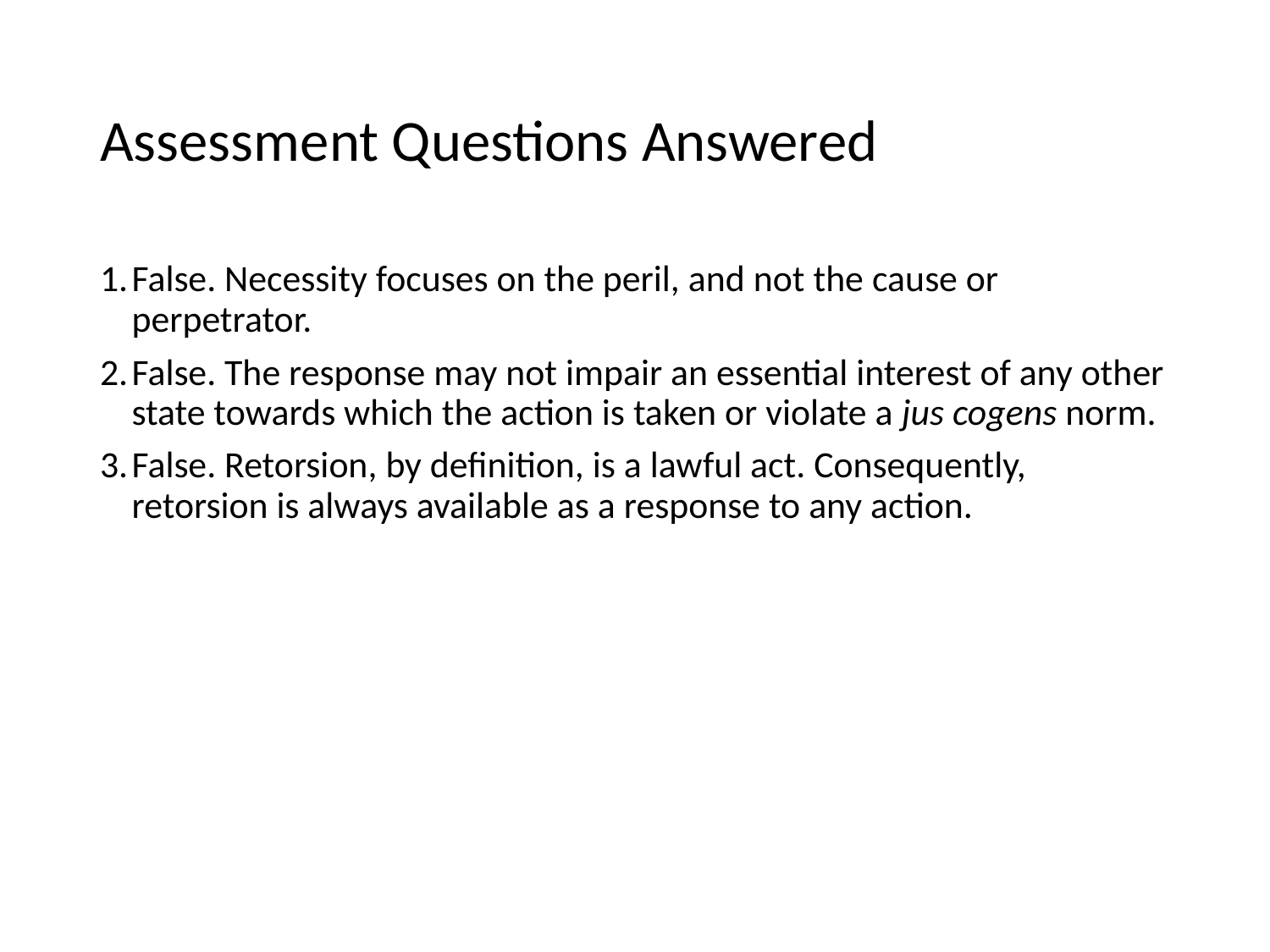

# Assessment Questions Answered
False. Necessity focuses on the peril, and not the cause or perpetrator.
False. The response may not impair an essential interest of any other state towards which the action is taken or violate a jus cogens norm.
False. Retorsion, by definition, is a lawful act. Consequently, retorsion is always available as a response to any action.